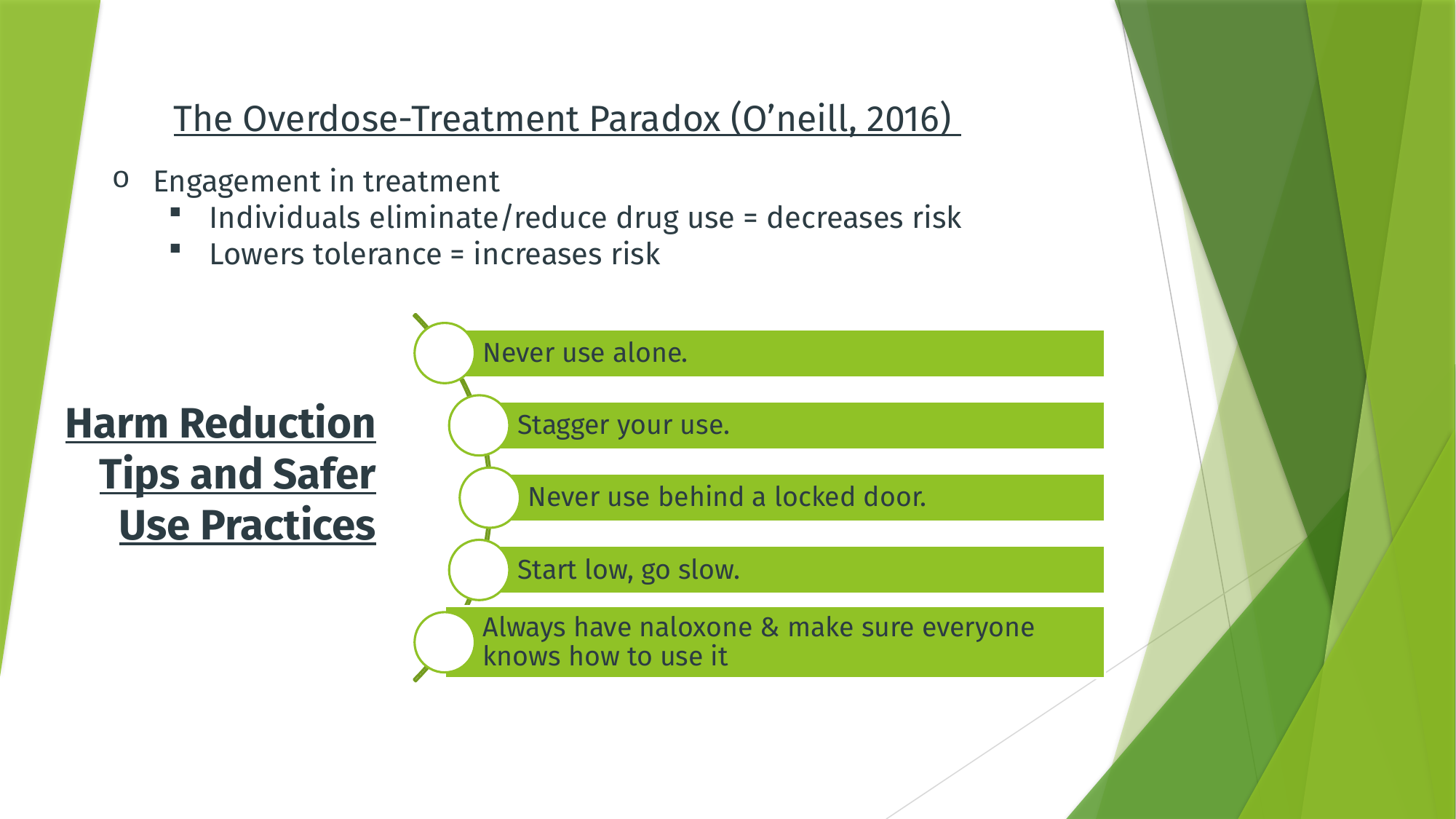

The Overdose-Treatment Paradox (O’neill, 2016)
Engagement in treatment
Individuals eliminate/reduce drug use = decreases risk
Lowers tolerance = increases risk
Never use alone.
Stagger your use.
Never use behind a locked door.
Start low, go slow.
Always have naloxone & make sure everyone knows how to use it
Harm Reduction Tips and Safer Use Practices